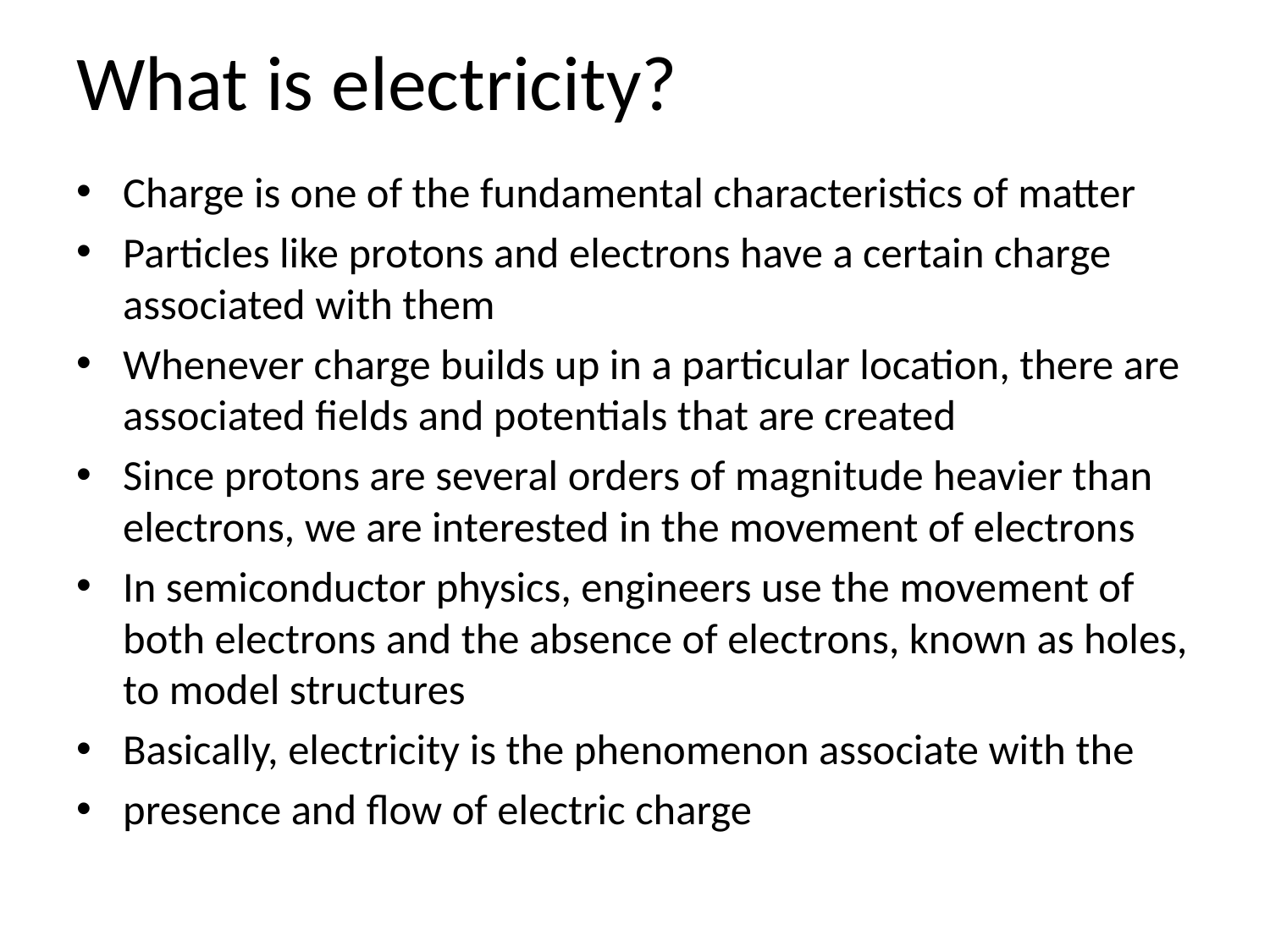

# What is electricity?
Charge is one of the fundamental characteristics of matter
Particles like protons and electrons have a certain charge associated with them
Whenever charge builds up in a particular location, there are associated fields and potentials that are created
Since protons are several orders of magnitude heavier than electrons, we are interested in the movement of electrons
In semiconductor physics, engineers use the movement of both electrons and the absence of electrons, known as holes, to model structures
Basically, electricity is the phenomenon associate with the
presence and flow of electric charge